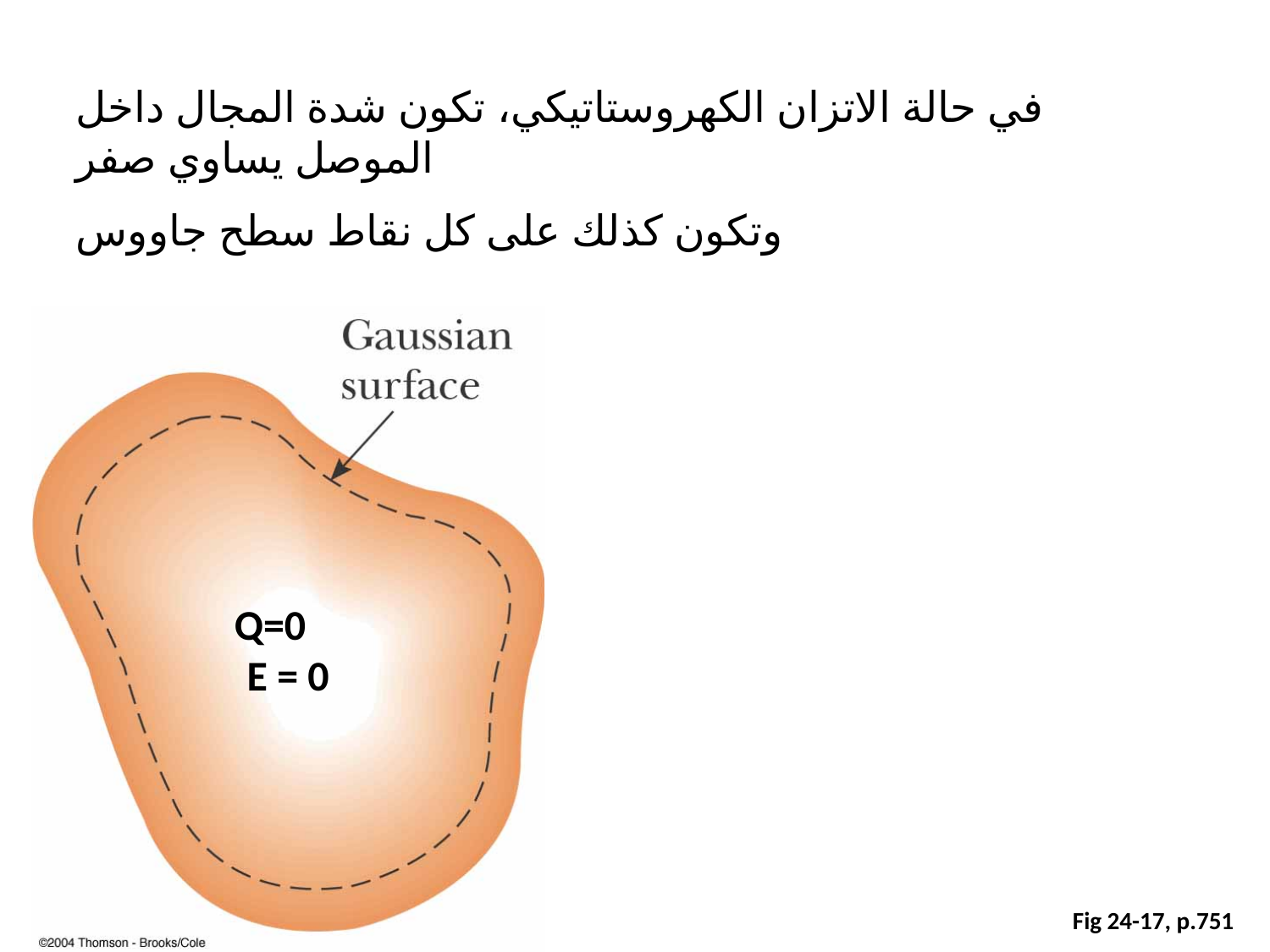

#
في حالة الاتزان الكهروستاتيكي، تكون شدة المجال داخل الموصل يساوي صفر
وتكون كذلك على كل نقاط سطح جاووس

                                                Q=0
E = 0

Fig 24-17, p.751